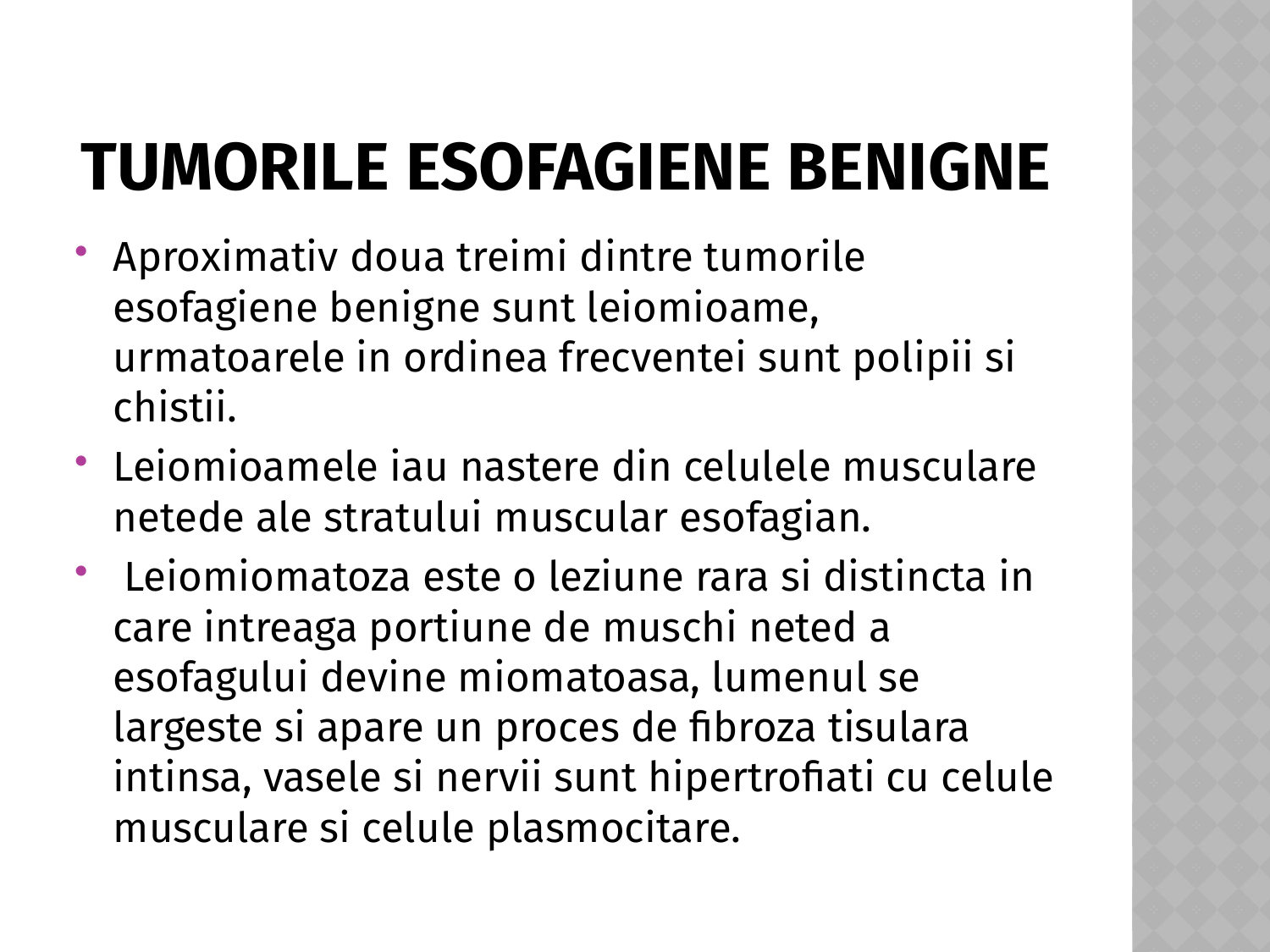

# Tumorile esofagiene benigne
Aproximativ doua treimi dintre tumorile esofagiene benigne sunt leiomioame, urmatoarele in ordinea frecventei sunt polipii si chistii.
Leiomioamele iau nastere din celulele musculare netede ale stratului muscular esofagian.
 Leiomiomatoza este o leziune rara si distincta in care intreaga portiune de muschi neted a esofagului devine miomatoasa, lumenul se largeste si apare un proces de fibroza tisulara intinsa, vasele si nervii sunt hipertrofiati cu celule musculare si celule plasmocitare.